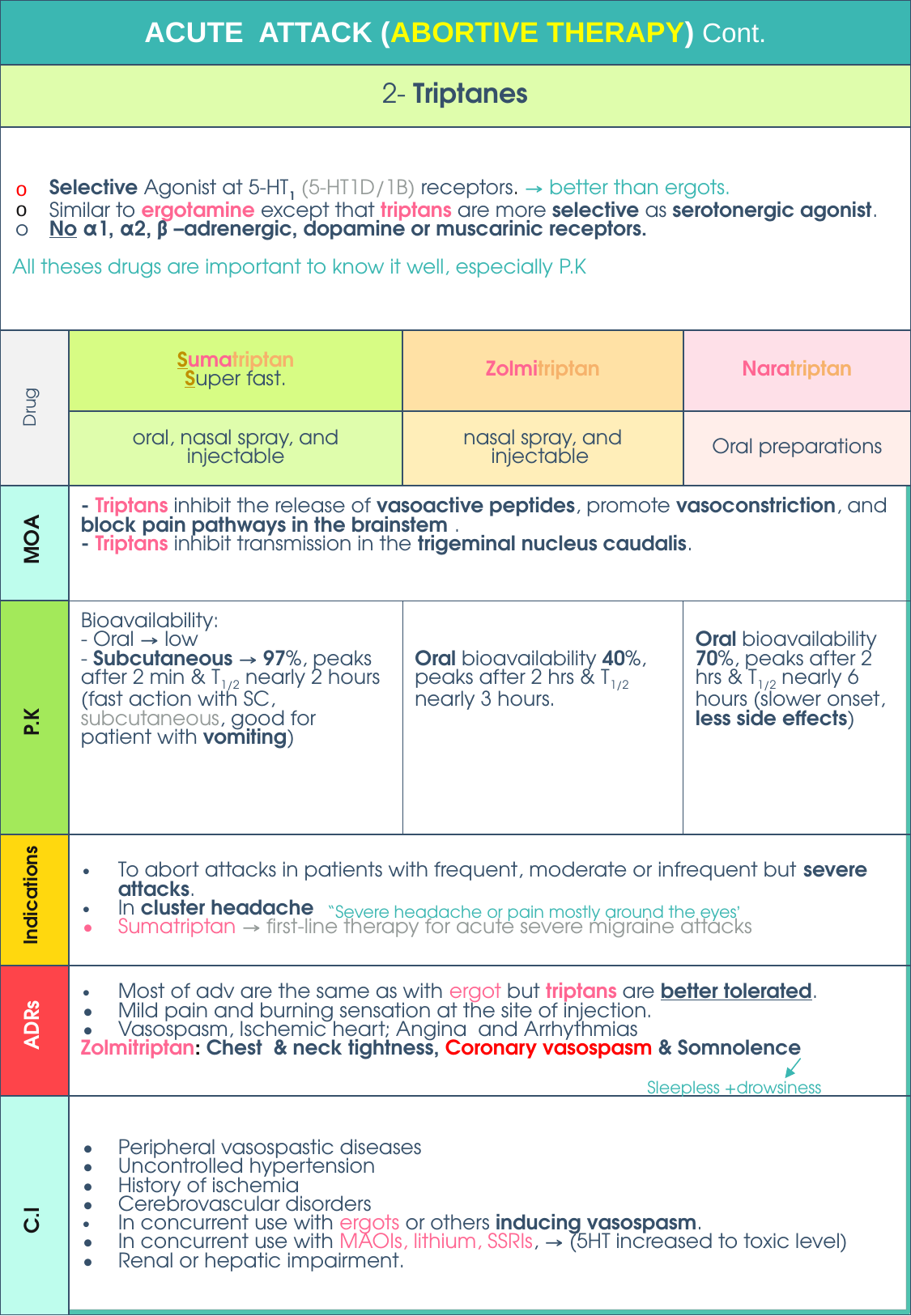

| ACUTE ATTACK (ABORTIVE THERAPY) Cont. |  |  |  |
| --- | --- | --- | --- |
| 2- Triptanes |  |  |  |
| Selective Agonist at 5-HT1 (5-HT1D/1B) receptors. → better than ergots. Similar to ergotamine except that triptans are more selective as serotonergic agonist. No α1, α2, β –adrenergic, dopamine or muscarinic receptors. All theses drugs are important to know it well, especially P.K |  |  |  |
|  | Sumatriptan Super fast. | Zolmitriptan | Naratriptan |
|  | oral, nasal spray, and injectable | nasal spray, and injectable | Oral preparations |
|  | - Triptans inhibit the release of vasoactive peptides, promote vasoconstriction, and block pain pathways in the brainstem . - Triptans inhibit transmission in the trigeminal nucleus caudalis. |  |  |
|  | Bioavailability: - Oral → low - Subcutaneous → 97%, peaks after 2 min & T1/2 nearly 2 hours (fast action with SC, subcutaneous, good for patient with vomiting) | Oral bioavailability 40%, peaks after 2 hrs & T1/2 nearly 3 hours. | Oral bioavailability 70%, peaks after 2 hrs & T1/2 nearly 6 hours (slower onset, less side effects) |
|  | To abort attacks in patients with frequent, moderate or infrequent but severe attacks. In cluster headache Sumatriptan → first-line therapy for acute severe migraine attacks |  |  |
|  | Most of adv are the same as with ergot but triptans are better tolerated. Mild pain and burning sensation at the site of injection. Vasospasm, Ischemic heart; Angina and Arrhythmias Zolmitriptan: Chest & neck tightness, Coronary vasospasm & Somnolence |  |  |
|  | Peripheral vasospastic diseases Uncontrolled hypertension History of ischemia Cerebrovascular disorders In concurrent use with ergots or others inducing vasospasm. In concurrent use with MAOIs, lithium, SSRIs, → (5HT increased to toxic level) Renal or hepatic impairment. |  |  |
Drug

MOA

P.K

Indications

“Severe headache or pain mostly around the eyes’
ADRs

Sleepless +drowsiness
C.I